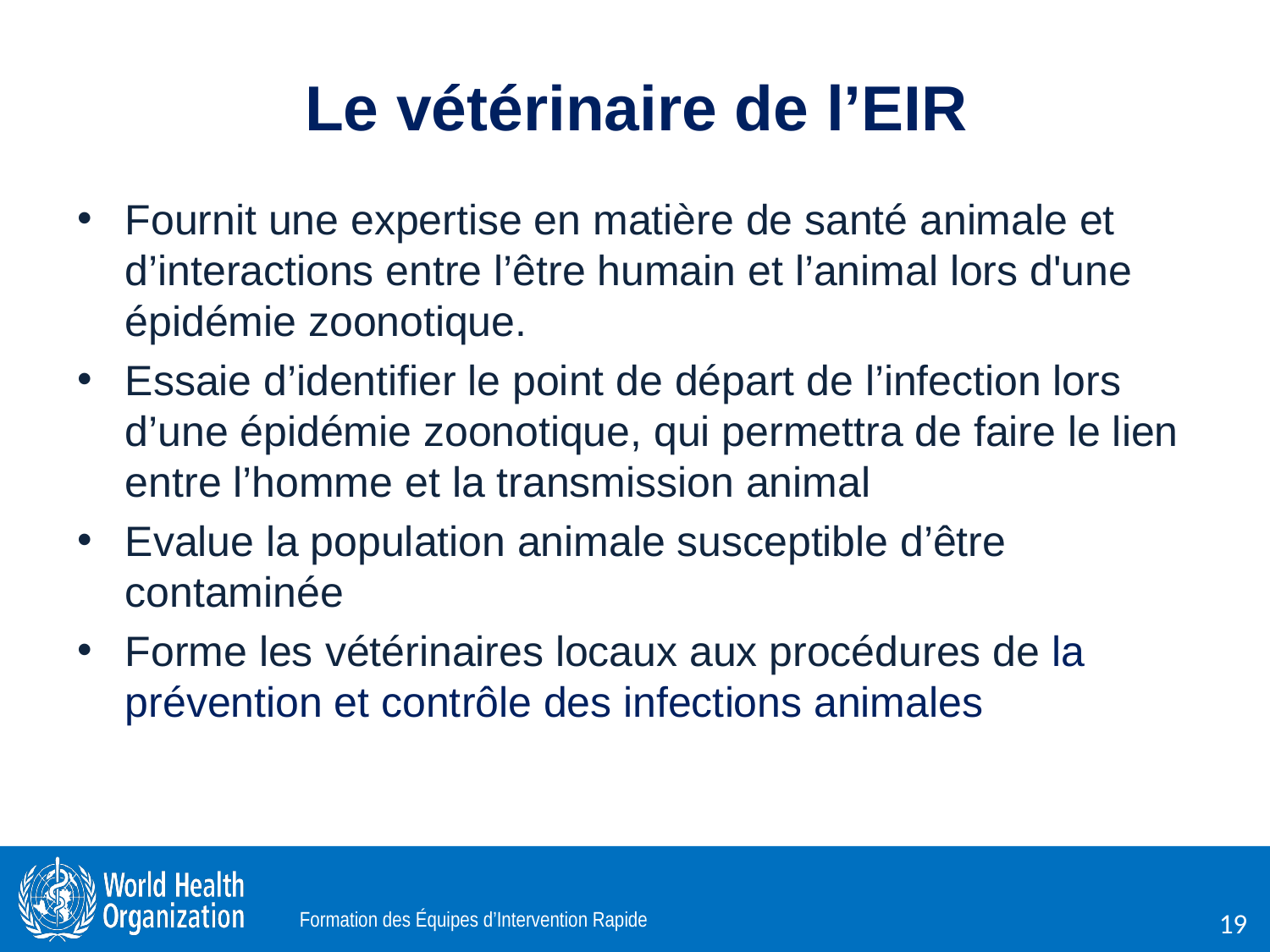

# Le vétérinaire de l’EIR
Fournit une expertise en matière de santé animale et d’interactions entre l’être humain et l’animal lors d'une épidémie zoonotique.
Essaie d’identifier le point de départ de l’infection lors d’une épidémie zoonotique, qui permettra de faire le lien entre l’homme et la transmission animal
Evalue la population animale susceptible d’être contaminée
Forme les vétérinaires locaux aux procédures de la prévention et contrôle des infections animales